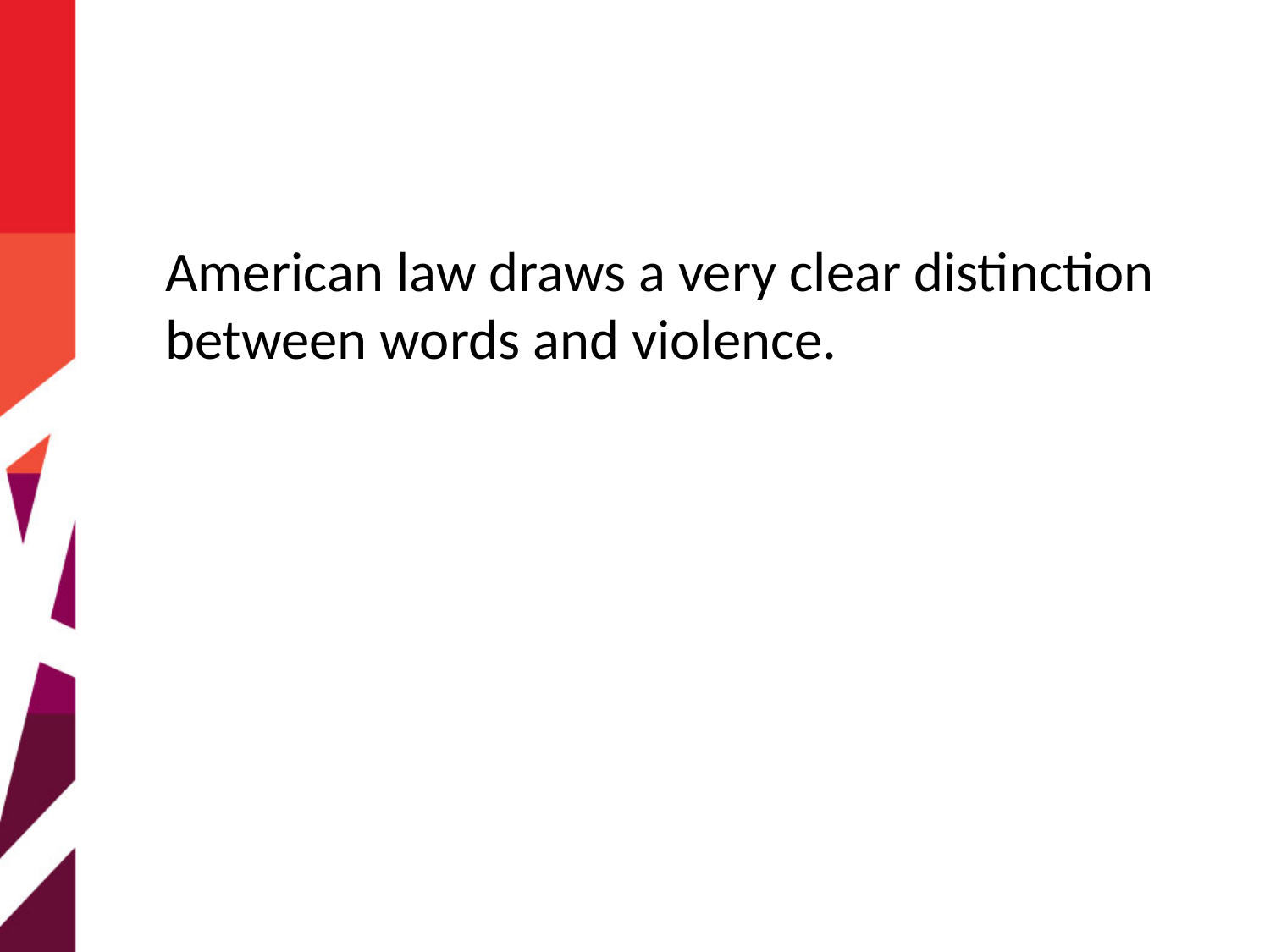

American law draws a very clear distinction between words and violence.